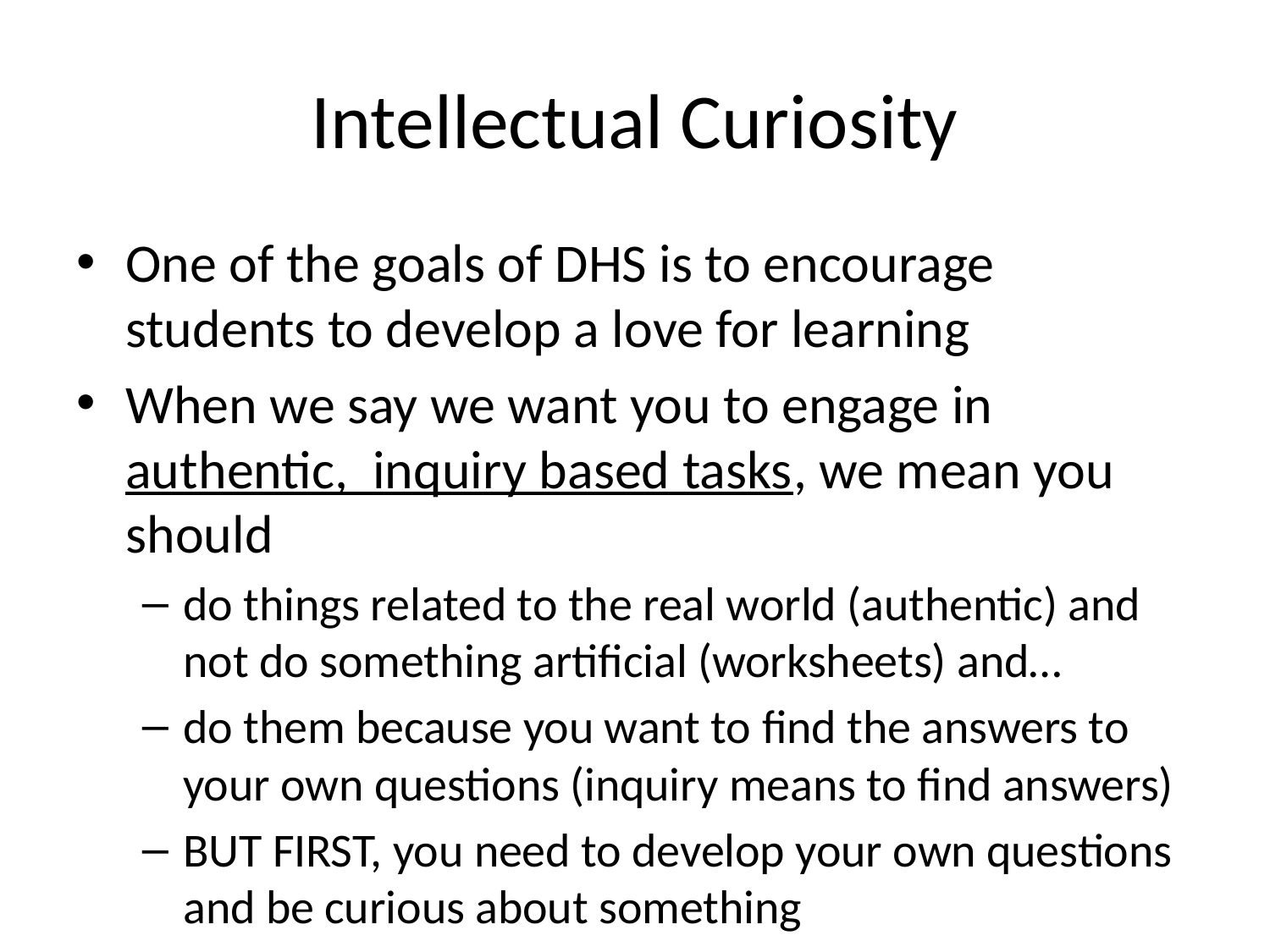

# Intellectual Curiosity
One of the goals of DHS is to encourage students to develop a love for learning
When we say we want you to engage in authentic,  inquiry based tasks, we mean you should
do things related to the real world (authentic) and not do something artificial (worksheets) and…
do them because you want to find the answers to your own questions (inquiry means to find answers)
BUT FIRST, you need to develop your own questions and be curious about something